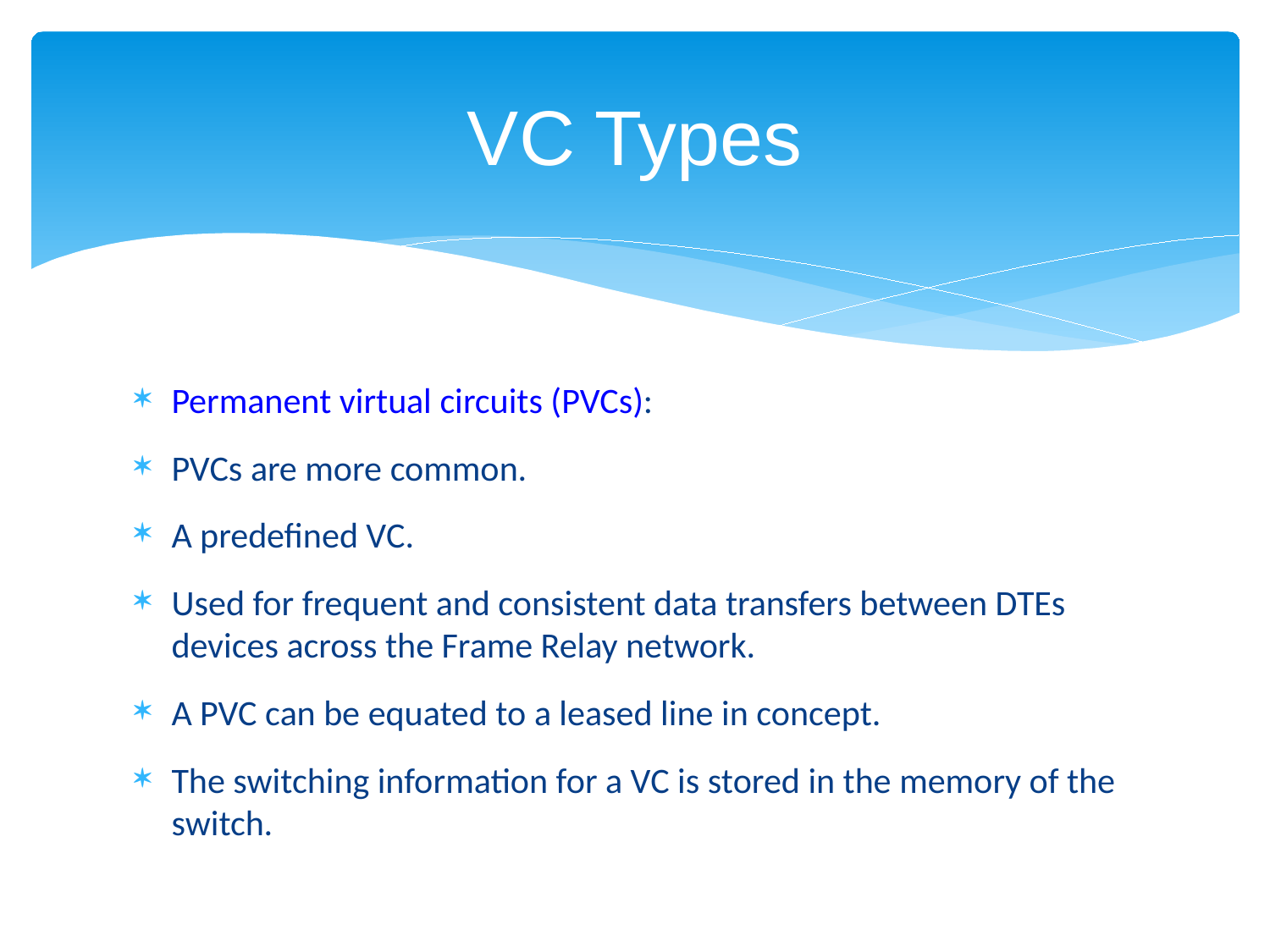

# VC Types
Permanent virtual circuits (PVCs):
PVCs are more common.
A predefined VC.
Used for frequent and consistent data transfers between DTEs devices across the Frame Relay network.
A PVC can be equated to a leased line in concept.
The switching information for a VC is stored in the memory of the switch.